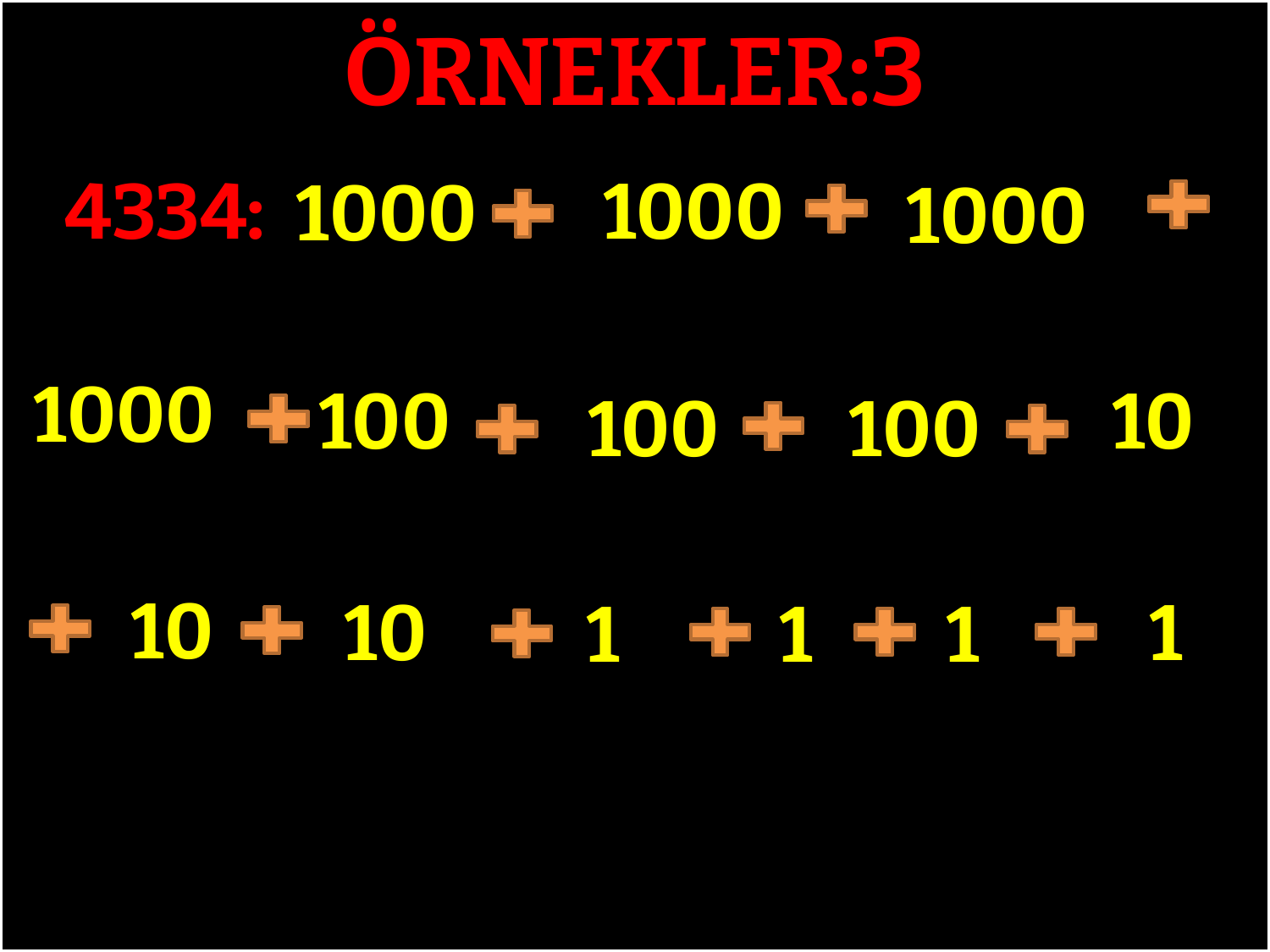

ÖRNEKLER:3
4334:
1000
1000
1000

#
1000
100
10
100
100

10
10
1
1
1
1